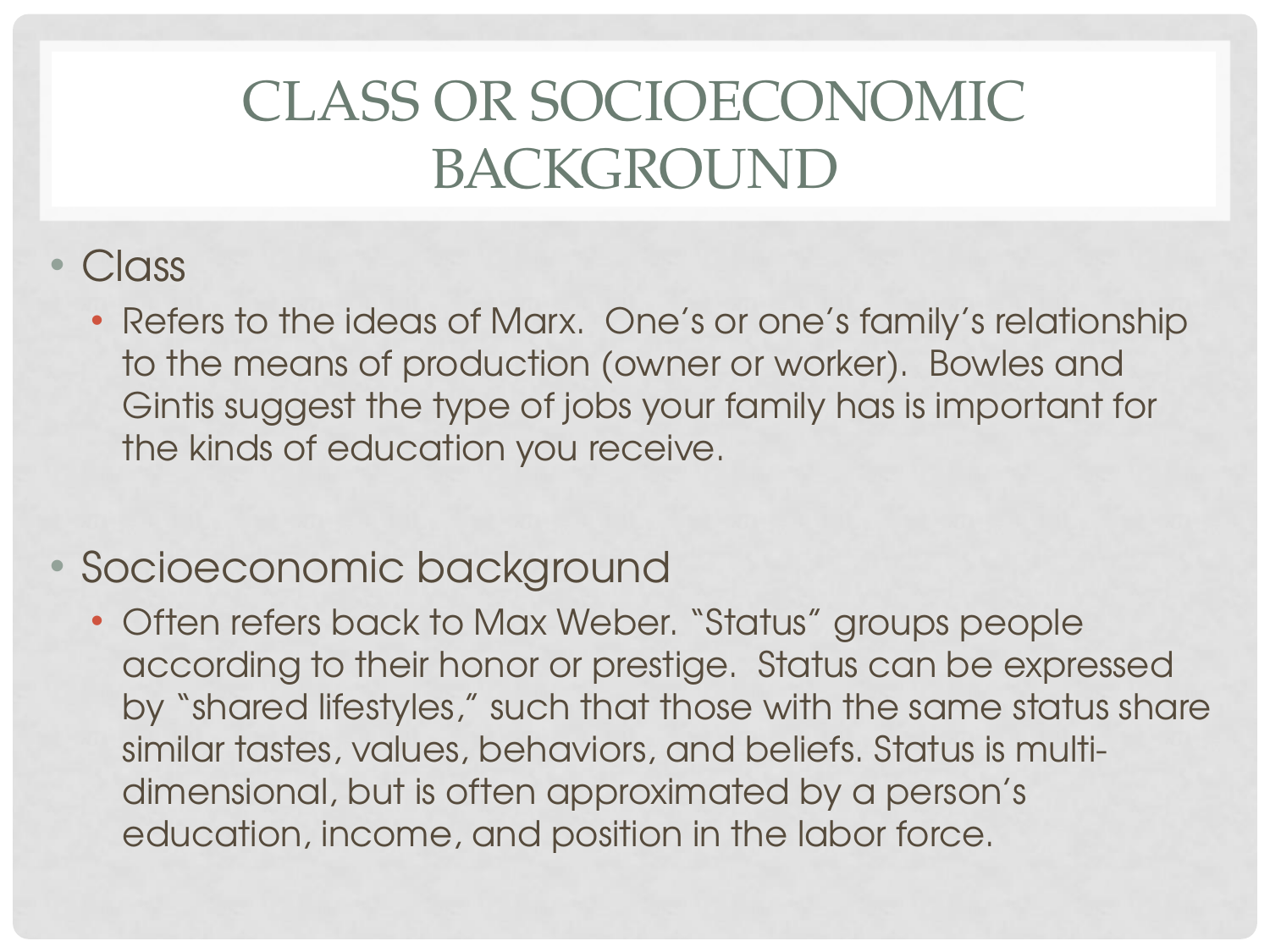

# CLASS OR SOCIOECONOMIC BACKGROUND
Class
Refers to the ideas of Marx.  One’s or one’s family’s relationship to the means of production (owner or worker).  Bowles and Gintis suggest the type of jobs your family has is important for the kinds of education you receive.

Socioeconomic background
Often refers back to Max Weber. “Status” groups people according to their honor or prestige.  Status can be expressed by “shared lifestyles,” such that those with the same status share similar tastes, values, behaviors, and beliefs. Status is multi-dimensional, but is often approximated by a person’s education, income, and position in the labor force.